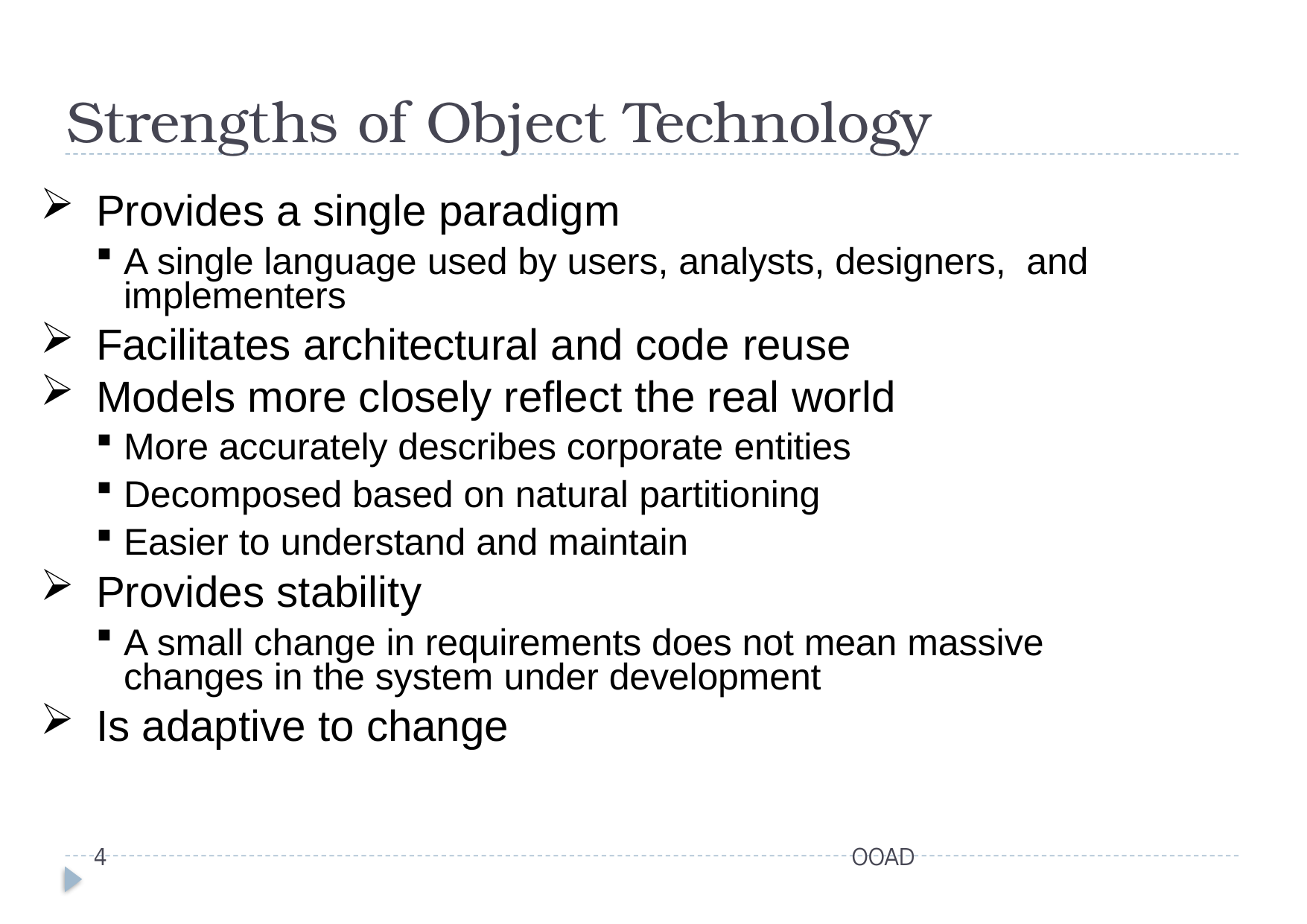

# Strengths of Object Technology
Provides a single paradigm
A single language used by users, analysts, designers,  and implementers
Facilitates architectural and code reuse
Models more closely reflect the real world
More accurately describes corporate entities
Decomposed based on natural partitioning
Easier to understand and maintain
Provides stability
A small change in requirements does not mean massive  changes in the system under development
Is adaptive to change
4
OOAD